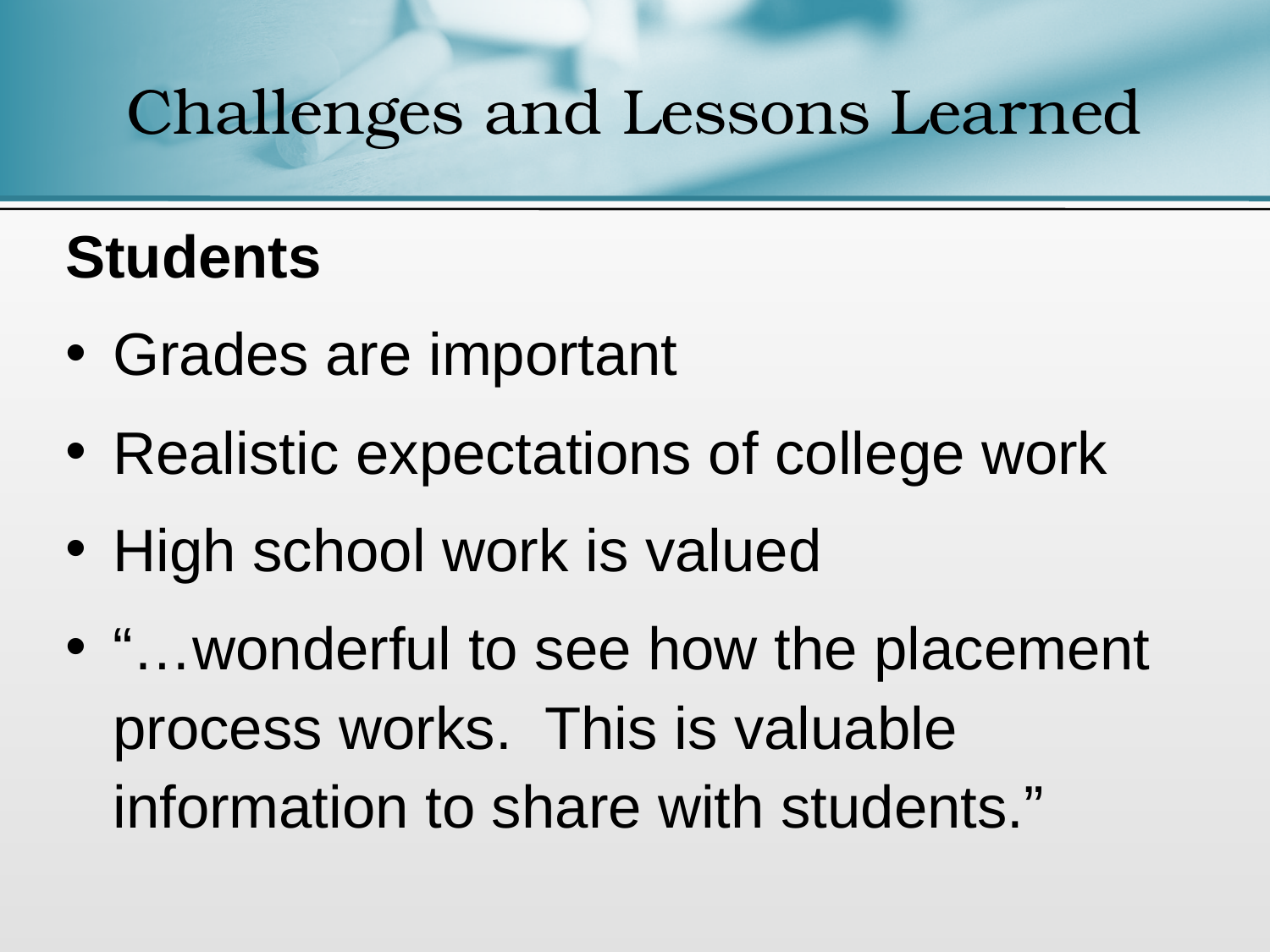

# Challenges and Lessons Learned
Students
Grades are important
Realistic expectations of college work
High school work is valued
“…wonderful to see how the placement process works.  This is valuable information to share with students.”